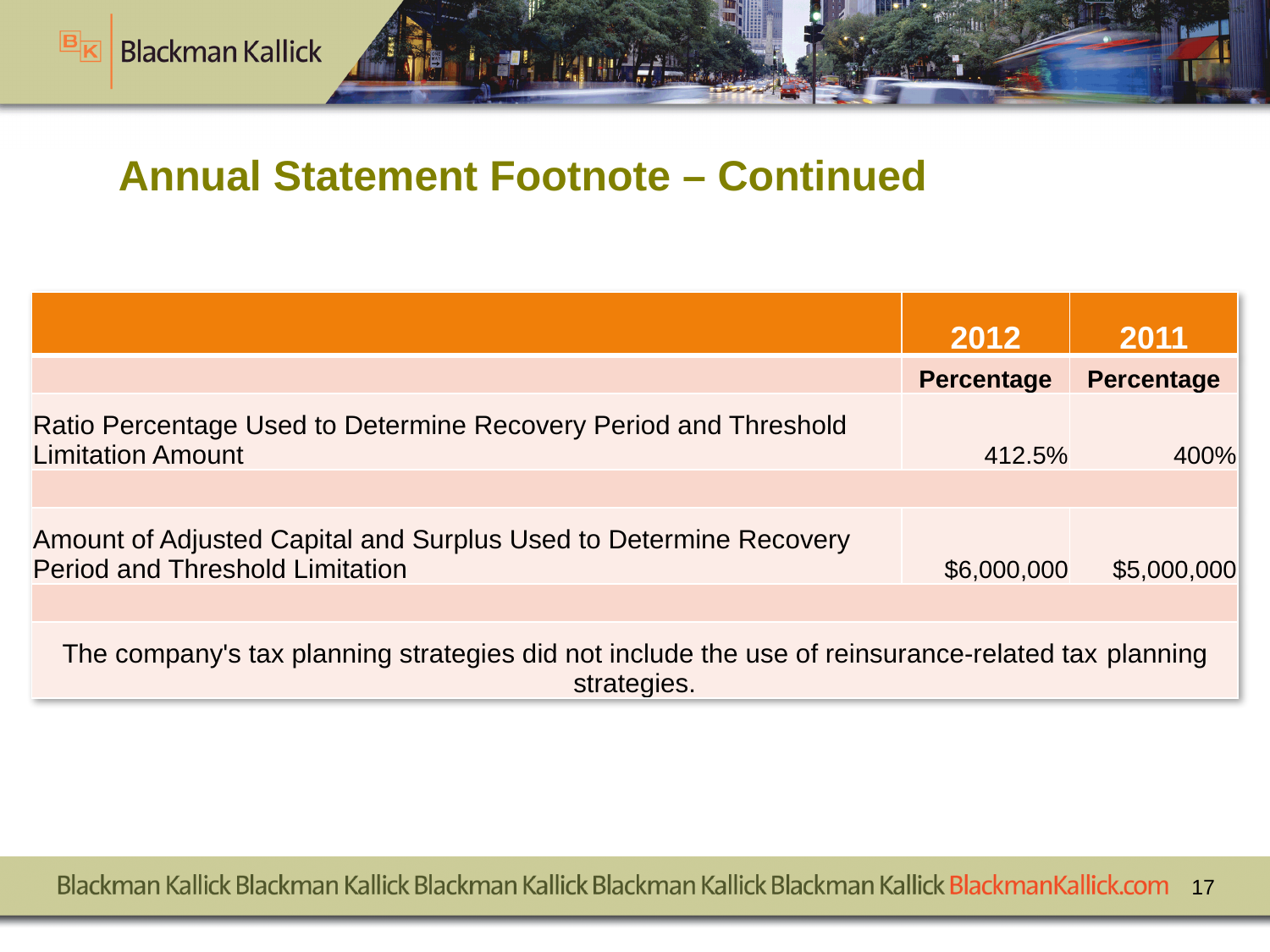

# Annual Statement Footnote – Continued
|  | 2012 | 2011 |
| --- | --- | --- |
|  | Percentage | Percentage |
| Ratio Percentage Used to Determine Recovery Period and Threshold Limitation Amount | 412.5% | 400% |
|  |  |  |
| Amount of Adjusted Capital and Surplus Used to Determine Recovery Period and Threshold Limitation | $6,000,000 | $5,000,000 |
|  |  |  |
| The company's tax planning strategies did not include the use of reinsurance-related tax planning strategies. |  |  |